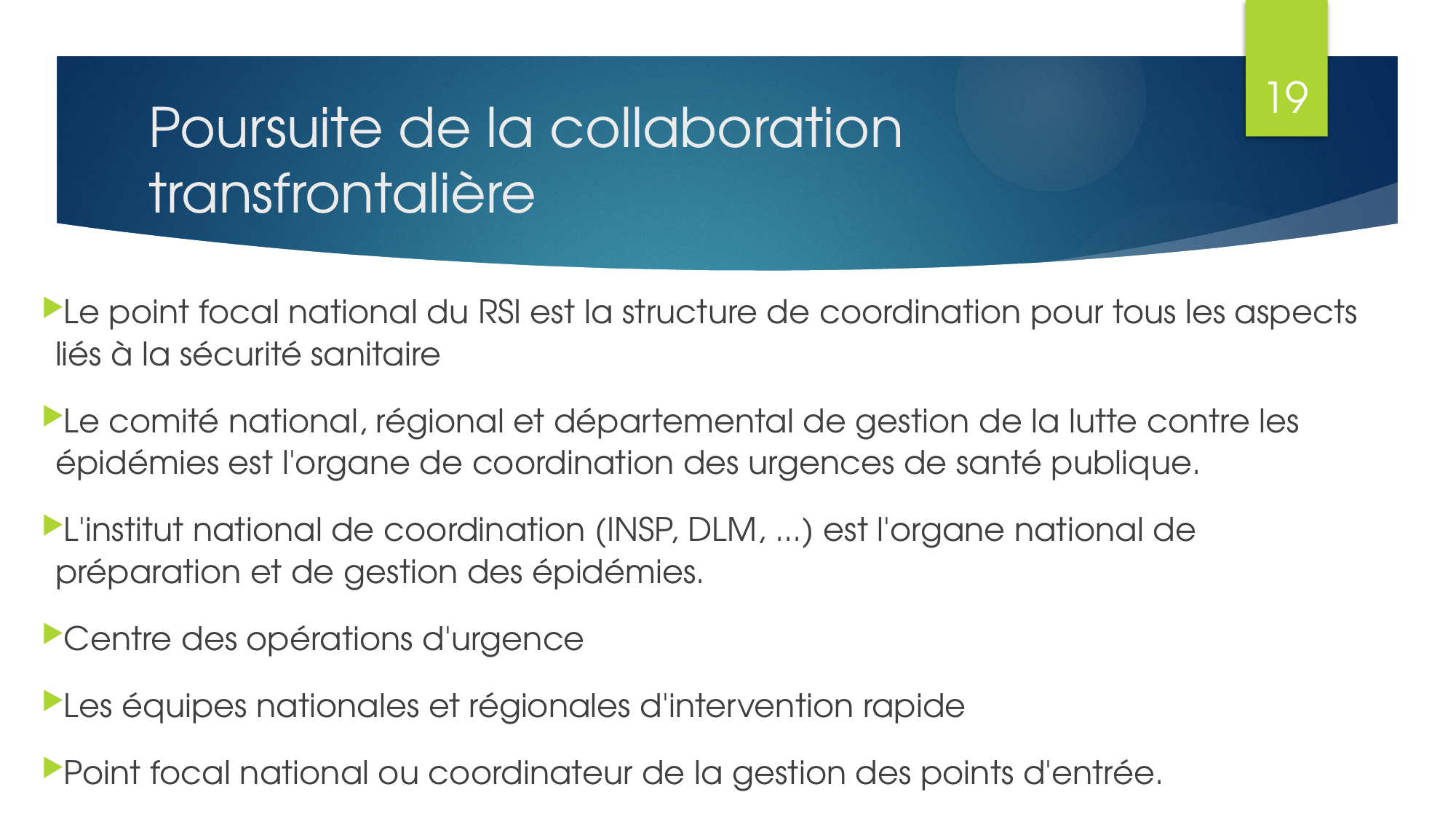

19
# Poursuite de la collaboration transfrontalière
Le point focal national du RSI est la structure de coordination pour tous les aspects liés à la sécurité sanitaire
Le comité national, régional et départemental de gestion de la lutte contre les épidémies est l'organe de coordination des urgences de santé publique.
L'institut national de coordination (INSP, DLM, ...) est l'organe national de préparation et de gestion des épidémies.
Centre des opérations d'urgence
Les équipes nationales et régionales d'intervention rapide
Point focal national ou coordinateur de la gestion des points d'entrée.